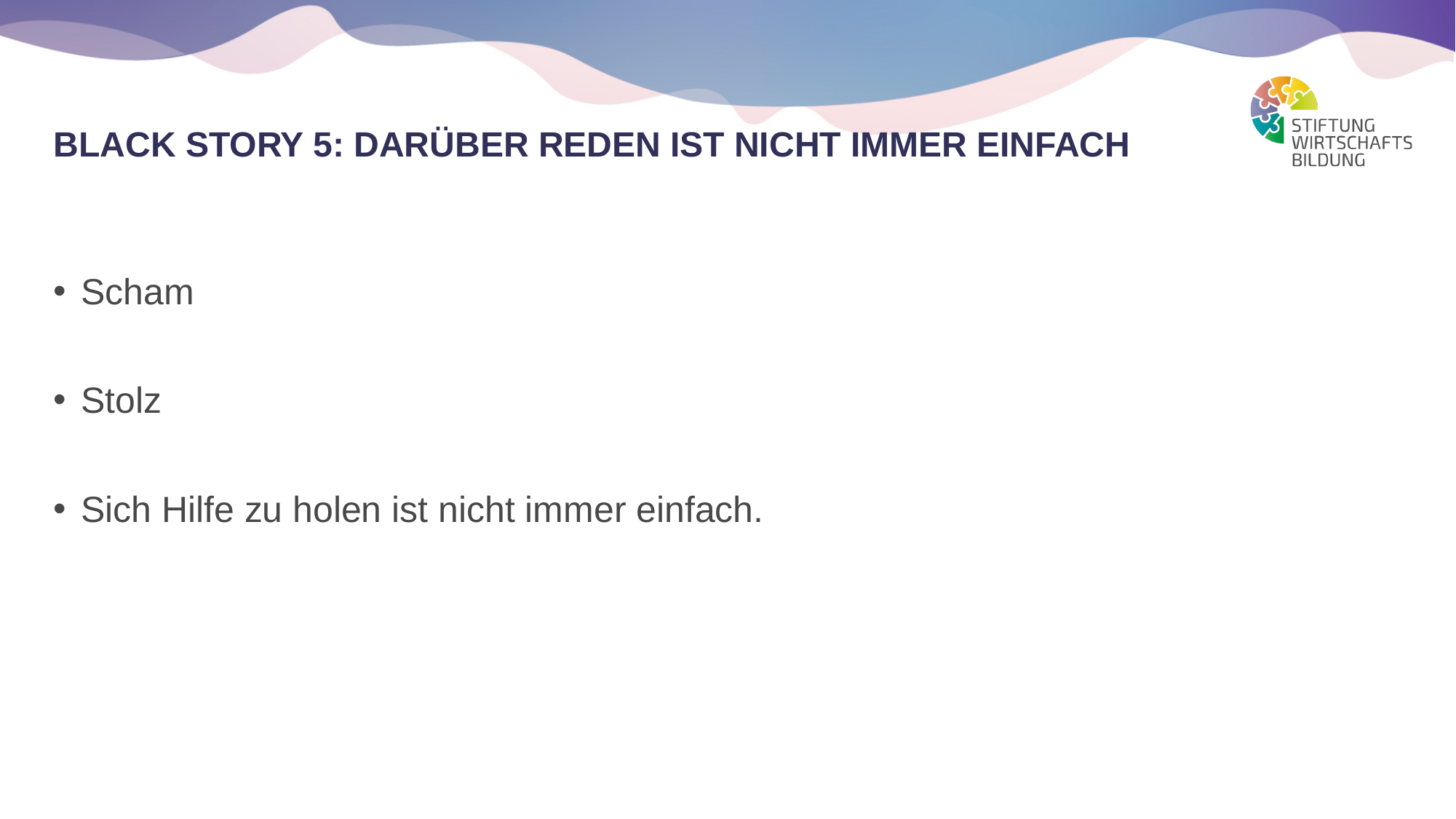

# Black Story 5: Darüber reden ist nicht immer einfach

Scham

Stolz

Sich Hilfe zu holen ist nicht immer einfach.